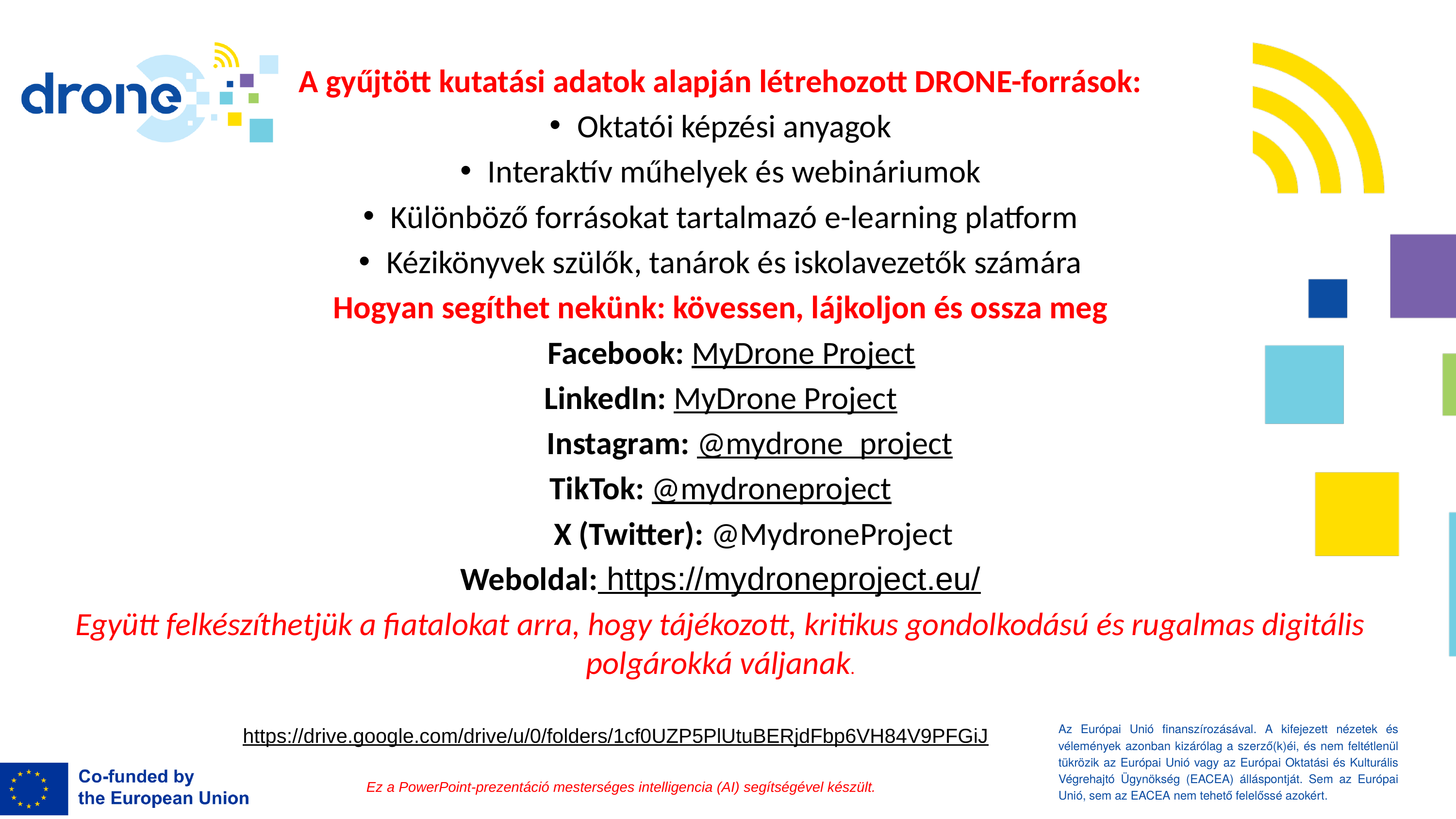

A gyűjtött kutatási adatok alapján létrehozott DRONE-források:
Oktatói képzési anyagok
Interaktív műhelyek és webináriumok
Különböző forrásokat tartalmazó e-learning platform
Kézikönyvek szülők, tanárok és iskolavezetők számára
Hogyan segíthet nekünk: kövessen, lájkoljon és ossza meg
   Facebook: MyDrone Project
LinkedIn: MyDrone Project
        Instagram: @mydrone_project
TikTok: @mydroneproject
         X (Twitter): @MydroneProject
Weboldal: https://mydroneproject.eu/
Együtt felkészíthetjük a fiatalokat arra, hogy tájékozott, kritikus gondolkodású és rugalmas digitális polgárokká váljanak.
.
02.
01.
03.
04.
https://drive.google.com/drive/u/0/folders/1cf0UZP5PlUtuBERjdFbp6VH84V9PFGiJ

Az Európai Unió finanszírozásával. A kifejezett nézetek és vélemények azonban kizárólag a szerző(k)éi, és nem feltétlenül tükrözik az Európai Unió vagy az Európai Oktatási és Kulturális Végrehajtó Ügynökség (EACEA) álláspontját. Sem az Európai Unió, sem az EACEA nem tehető felelőssé azokért.

Ez a PowerPoint-prezentáció mesterséges intelligencia (AI) segítségével készült.